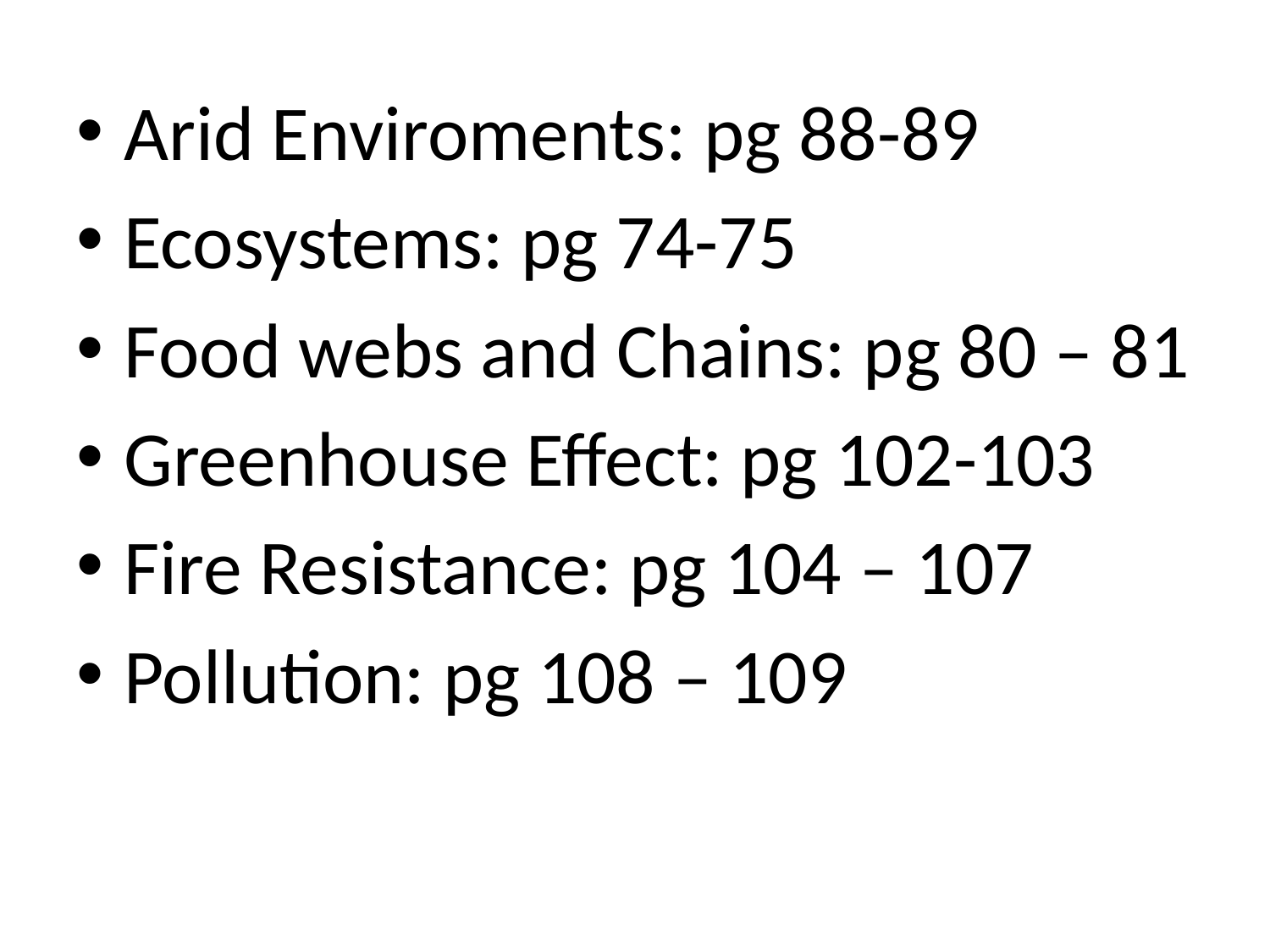

Arid Enviroments: pg 88-89
Ecosystems: pg 74-75
Food webs and Chains: pg 80 – 81
Greenhouse Effect: pg 102-103
Fire Resistance: pg 104 – 107
Pollution: pg 108 – 109